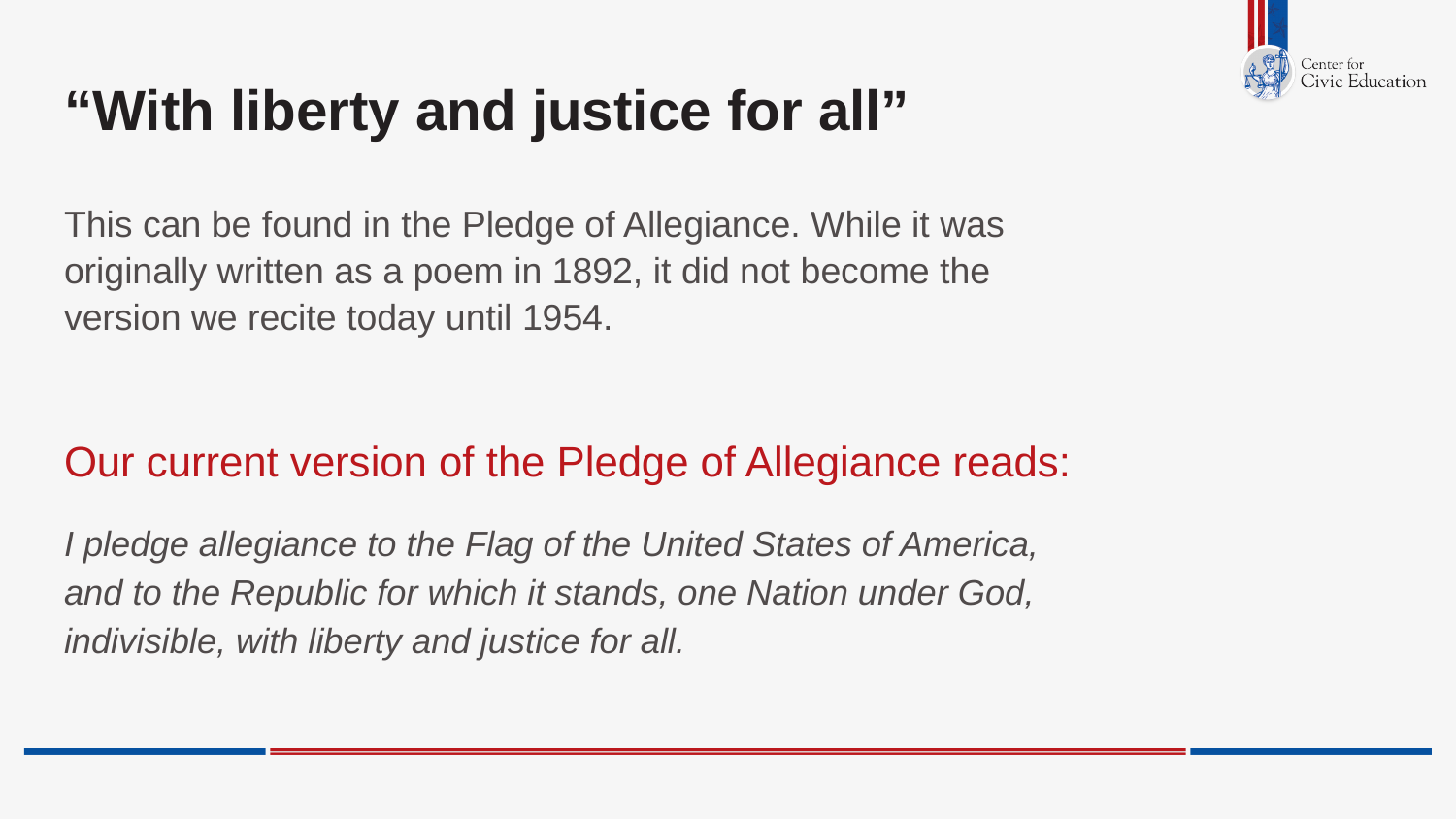

# “With liberty and justice for all”
This can be found in the Pledge of Allegiance. While it was originally written as a poem in 1892, it did not become the version we recite today until 1954.
Our current version of the Pledge of Allegiance reads:
I pledge allegiance to the Flag of the United States of America, and to the Republic for which it stands, one Nation under God, indivisible, with liberty and justice for all.